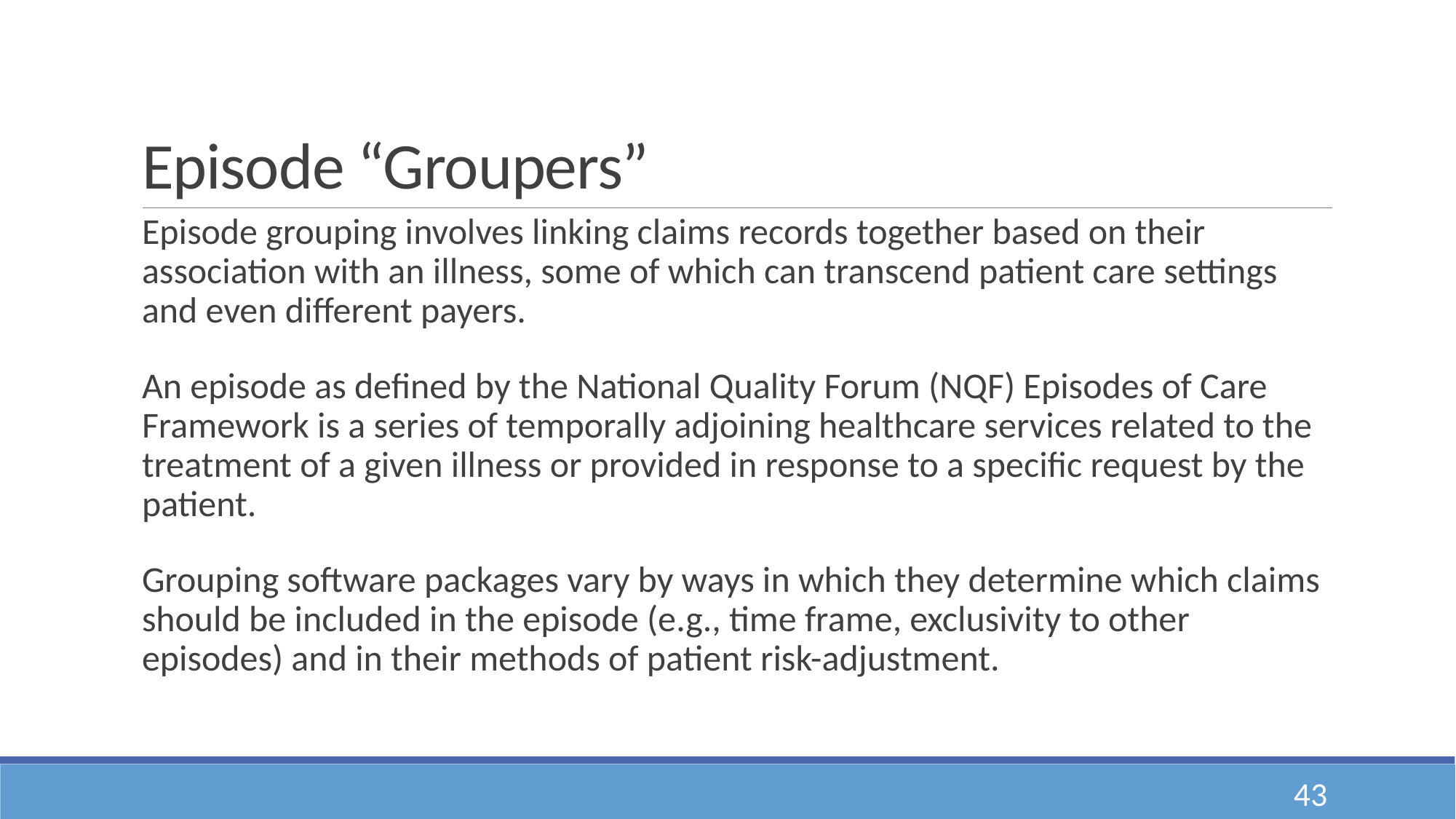

# Episode “Groupers”
Episode grouping involves linking claims records together based on their association with an illness, some of which can transcend patient care settings and even different payers.
An episode as defined by the National Quality Forum (NQF) Episodes of Care Framework is a series of temporally adjoining healthcare services related to the treatment of a given illness or provided in response to a specific request by the patient.
Grouping software packages vary by ways in which they determine which claims should be included in the episode (e.g., time frame, exclusivity to other episodes) and in their methods of patient risk-adjustment.
43